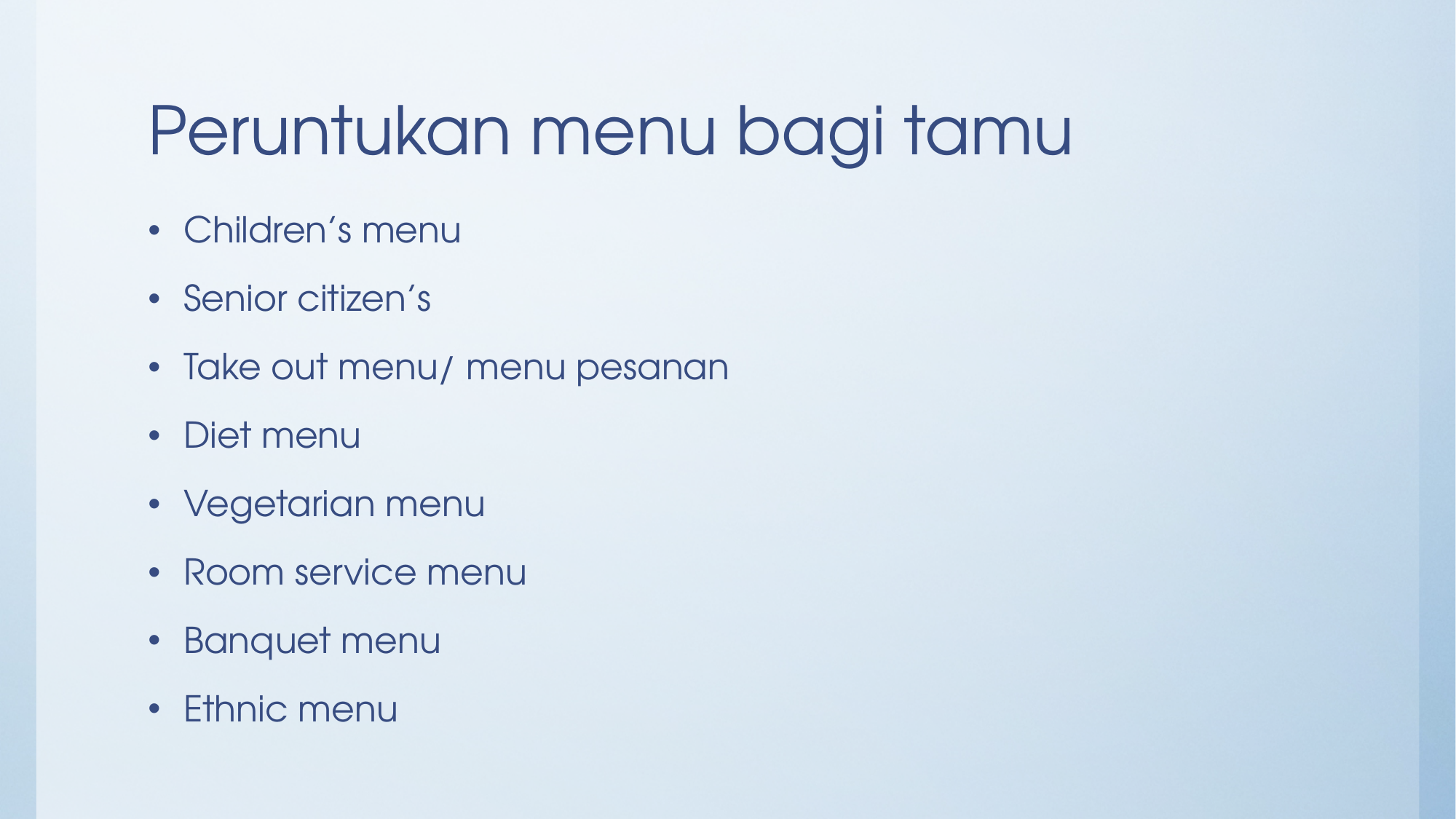

# Peruntukan menu bagi tamu
Children’s menu
Senior citizen’s
Take out menu/ menu pesanan
Diet menu
Vegetarian menu
Room service menu
Banquet menu
Ethnic menu